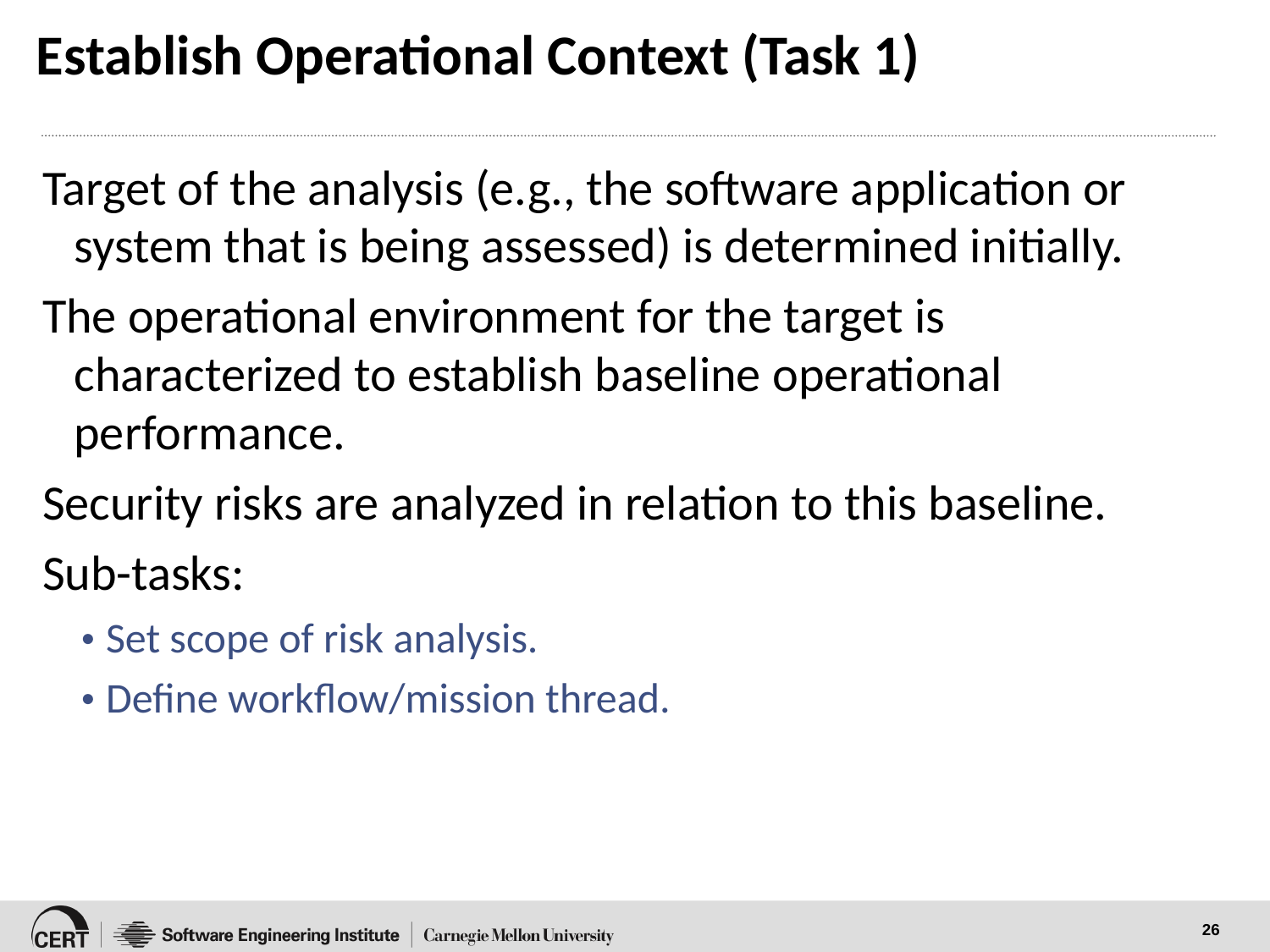

# Establish Operational Context (Task 1)
Target of the analysis (e.g., the software application or system that is being assessed) is determined initially.
The operational environment for the target is characterized to establish baseline operational performance.
Security risks are analyzed in relation to this baseline.
Sub-tasks:
Set scope of risk analysis.
Define workflow/mission thread.